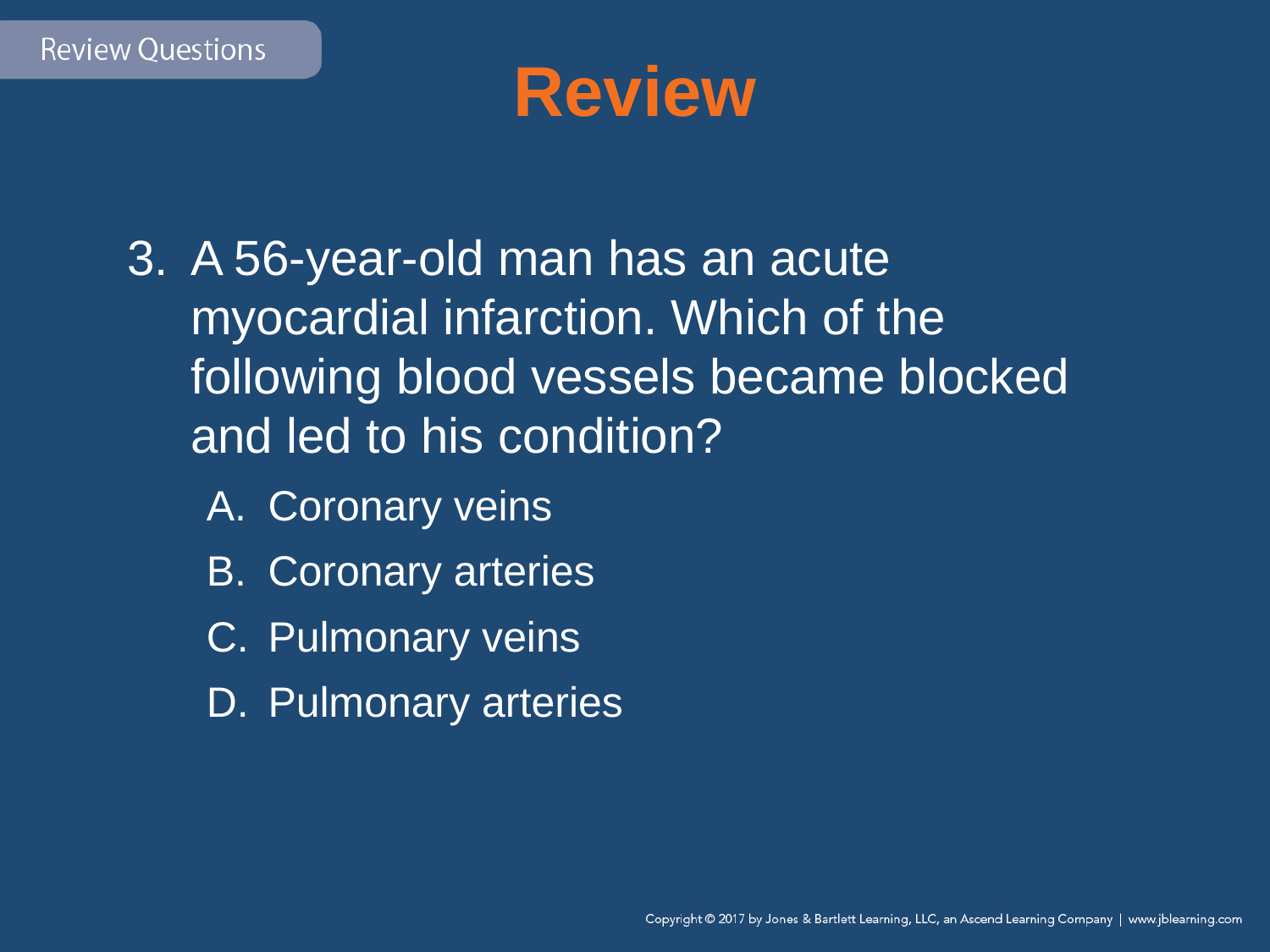

# Review
A 56-year-old man has an acute myocardial infarction. Which of the following blood vessels became blocked and led to his condition?
Coronary veins
Coronary arteries
Pulmonary veins
Pulmonary arteries